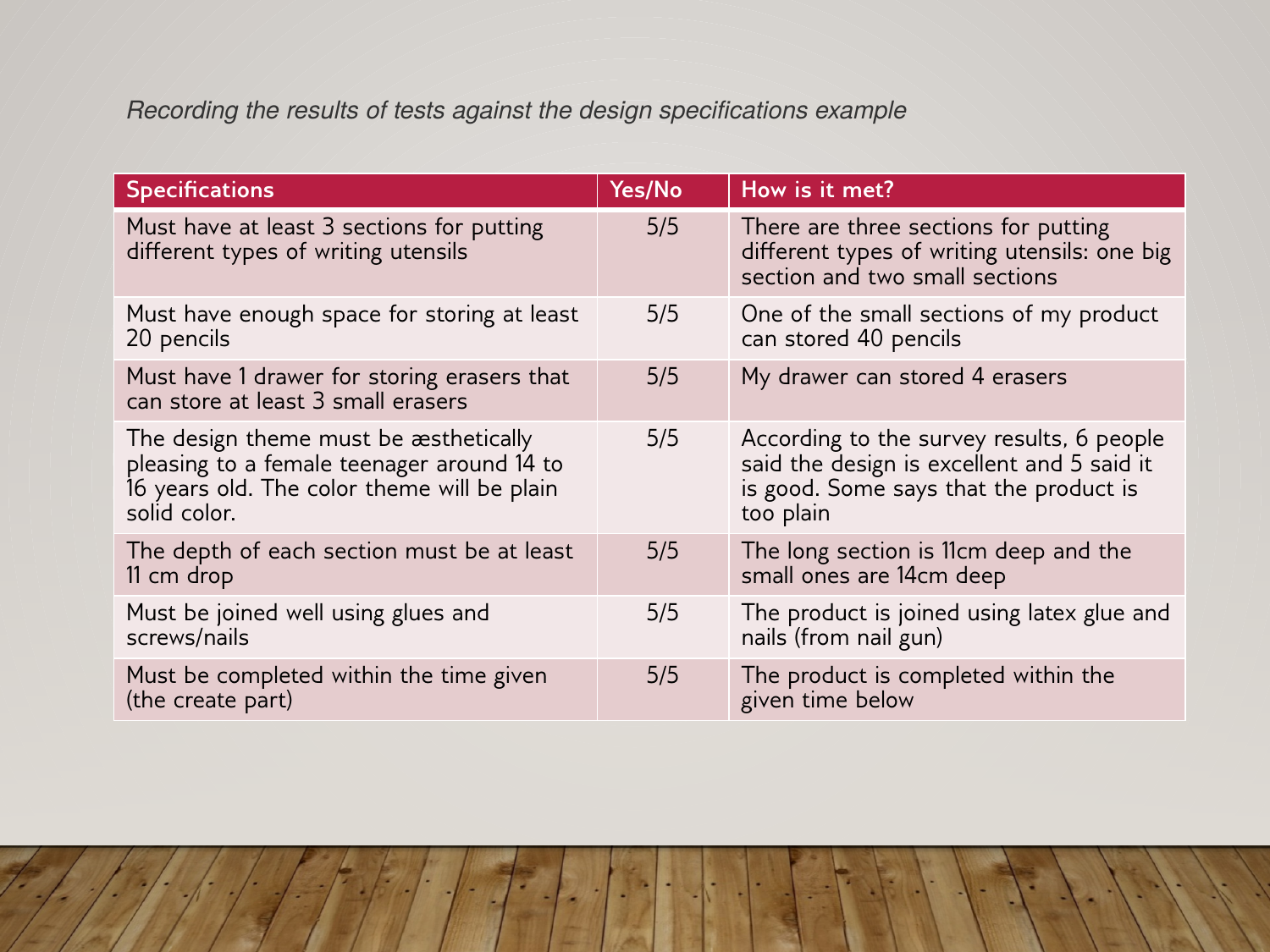

Recording the results of tests against the design specifications example
| Specifications | Yes/No | How is it met? |
| --- | --- | --- |
| Must have at least 3 sections for putting different types of writing utensils | 5/5 | There are three sections for putting different types of writing utensils: one big section and two small sections |
| Must have enough space for storing at least 20 pencils | 5/5 | One of the small sections of my product can stored 40 pencils |
| Must have 1 drawer for storing erasers that can store at least 3 small erasers | 5/5 | My drawer can stored 4 erasers |
| The design theme must be aesthetically pleasing to a female teenager around 14 to 16 years old. The color theme will be plain solid color. | 5/5 | According to the survey results, 6 people said the design is excellent and 5 said it is good. Some says that the product is too plain |
| The depth of each section must be at least 11 cm drop | 5/5 | The long section is 11cm deep and the small ones are 14cm deep |
| Must be joined well using glues and screws/nails | 5/5 | The product is joined using latex glue and nails (from nail gun) |
| Must be completed within the time given (the create part) | 5/5 | The product is completed within the given time below |